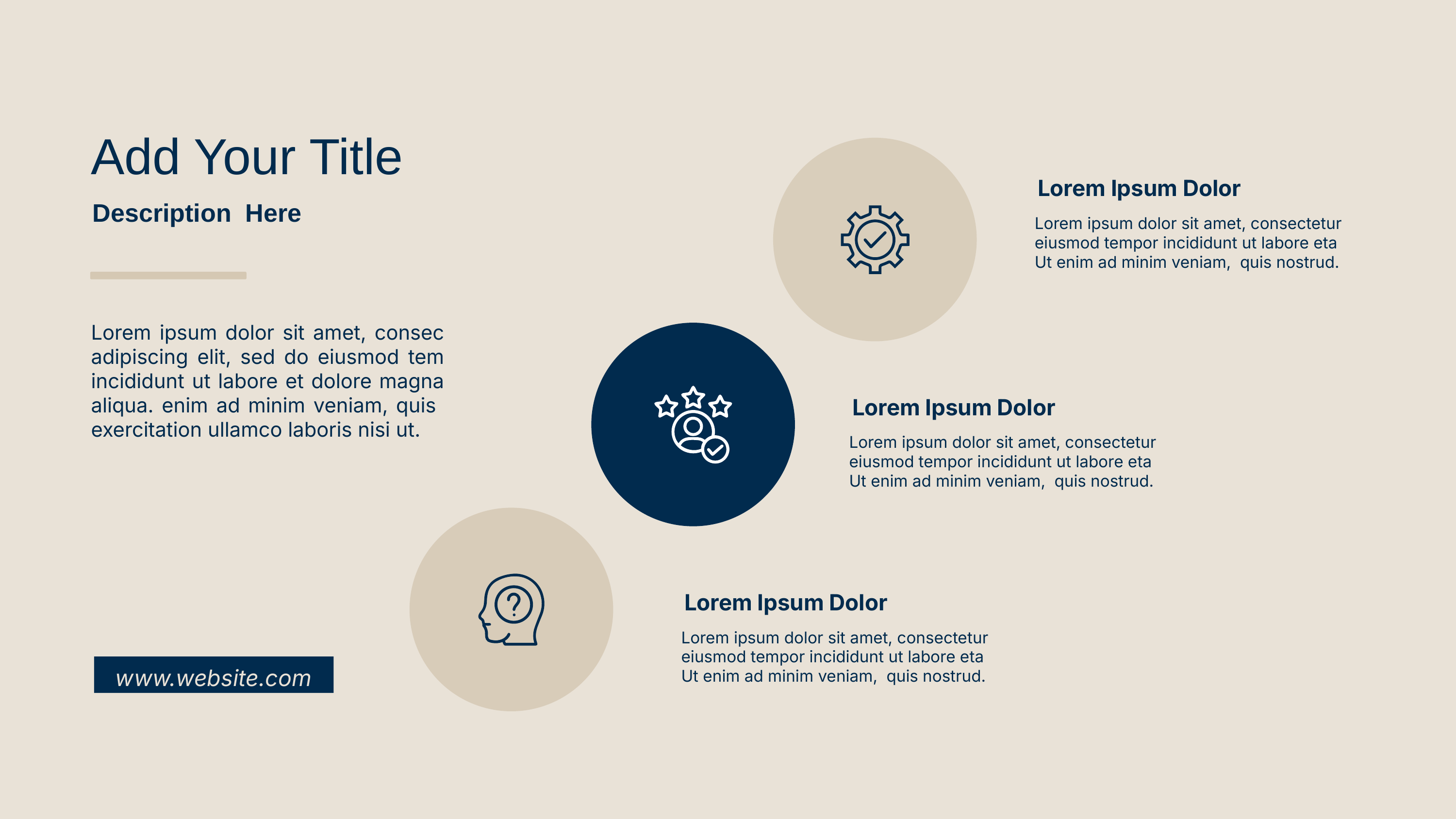

Add Your Title

Lorem Ipsum Dolor
Lorem ipsum dolor sit amet, consectetur
eiusmod tempor incididunt ut labore eta
Ut enim ad minim veniam,  quis nostrud.
Description  Here

Lorem ipsum dolor sit amet, consec adipiscing elit, sed do eiusmod tem incididunt ut labore et dolore magna aliqua. enim ad minim veniam, quis  exercitation ullamco laboris nisi ut.

Lorem Ipsum Dolor
Lorem ipsum dolor sit amet, consectetur
eiusmod tempor incididunt ut labore eta
Ut enim ad minim veniam,  quis nostrud.

Lorem Ipsum Dolor
Lorem ipsum dolor sit amet, consectetur
eiusmod tempor incididunt ut labore eta
Ut enim ad minim veniam,  quis nostrud.

www.website.com